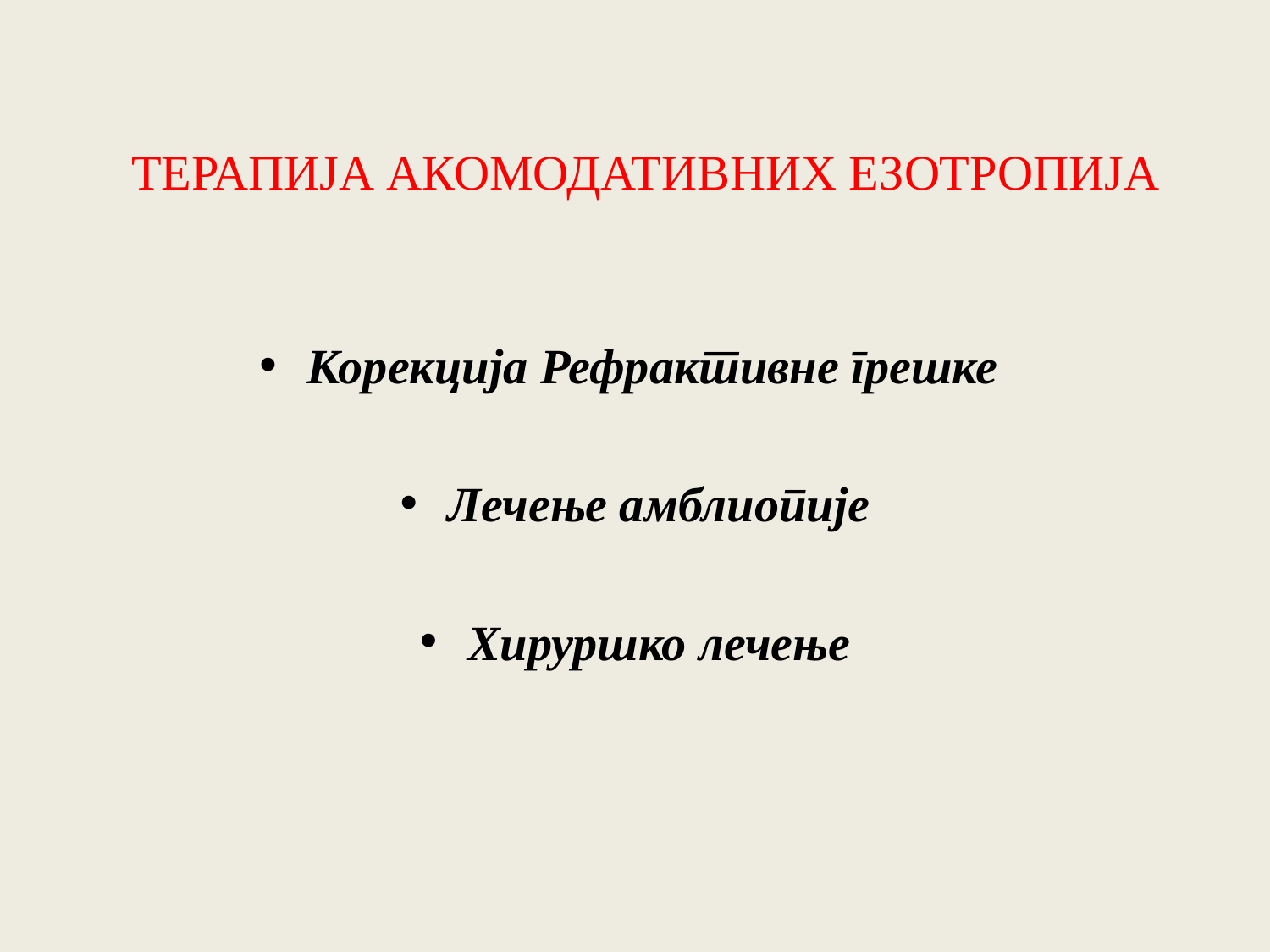

# ТЕРАПИЈА АКОМОДАТИВНИХ ЕЗОТРОПИЈА
Корекција Рефрактивне грешке

Лечење амблиопије

Хируршко лечење